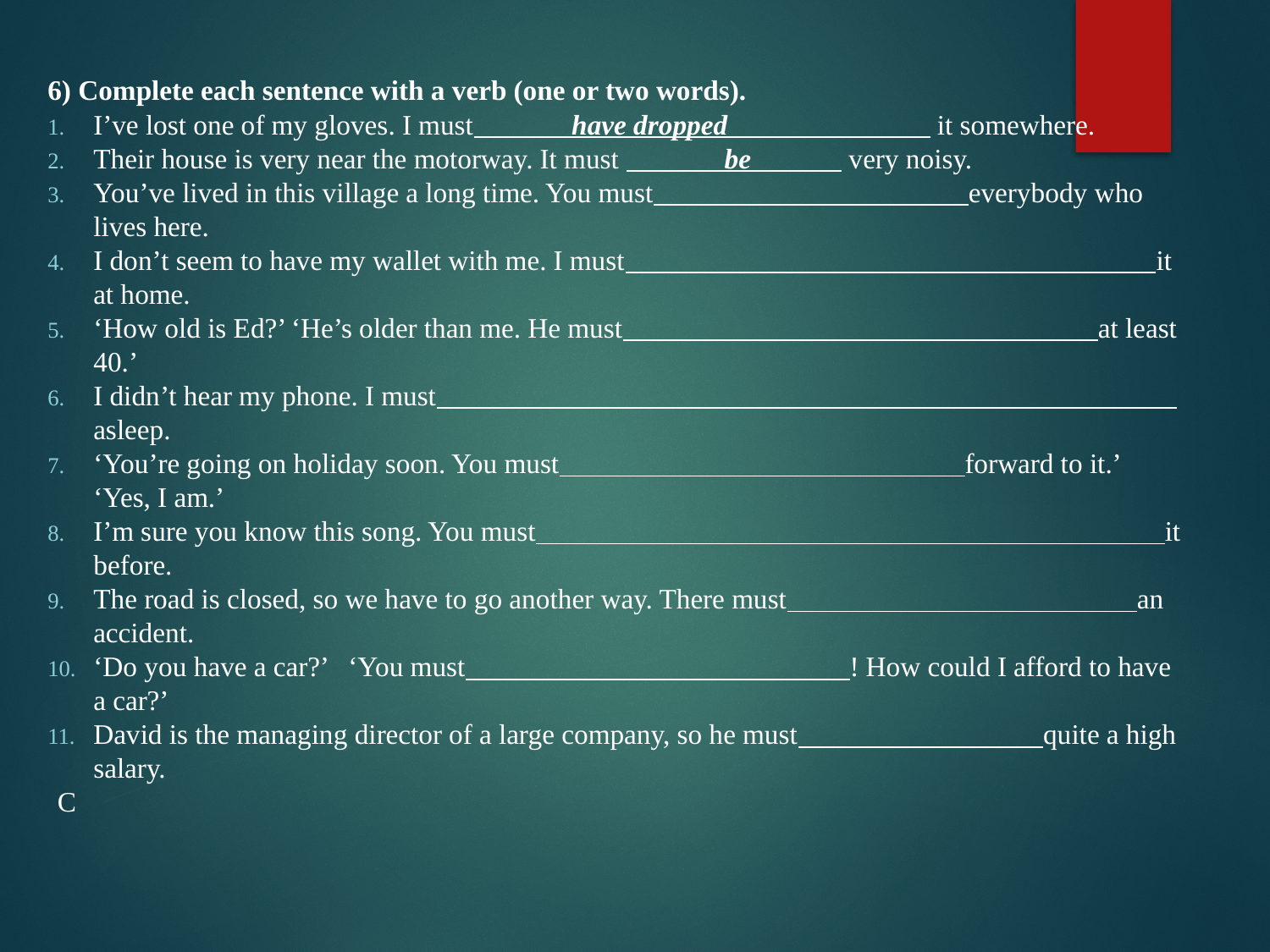

6) Complete each sentence with a verb (one or two words).
I’ve lost one of my gloves. I must              have dropped                              it somewhere.
Their house is very near the motorway. It must               be              very noisy.
You’ve lived in this village a long time. You must                                             everybody who lives here.
I don’t seem to have my wallet with me. I must                                                                            it at home.
‘How old is Ed?’ ‘He’s older than me. He must                                                                    at least 40.’
I didn’t hear my phone. I must                                                                                                           asleep.
‘You’re going on holiday soon. You must                                                          forward to it.’  ‘Yes, I am.’
I’m sure you know this song. You must                                                                                          it before.
The road is closed, so we have to go another way. There must                                                  an accident.
‘Do you have a car?’   ‘You must                                                       ! How could I afford to have a car?’
David is the managing director of a large company, so he must                                   quite a high salary.
С